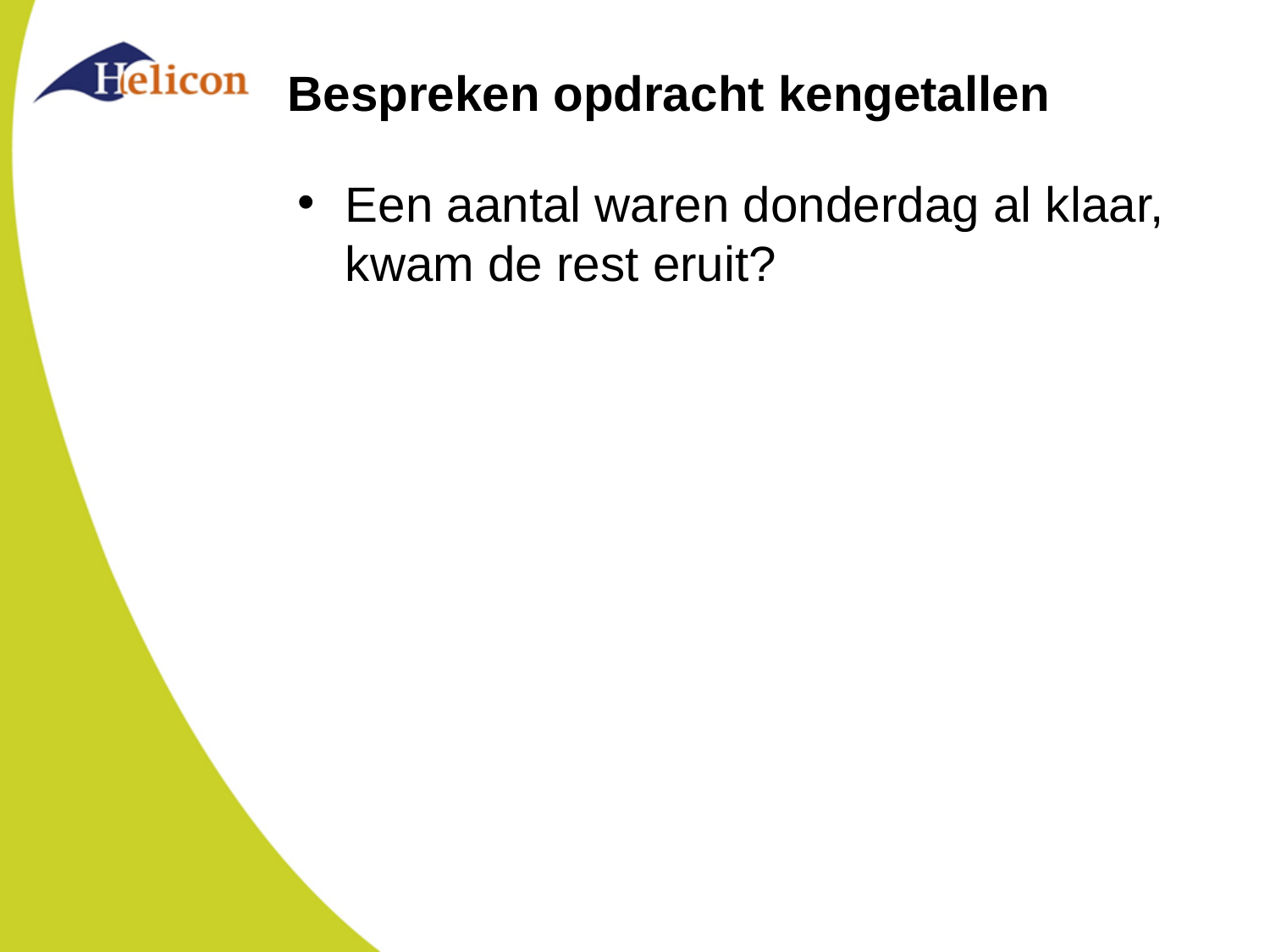

# Bespreken opdracht kengetallen
Een aantal waren donderdag al klaar, kwam de rest eruit?